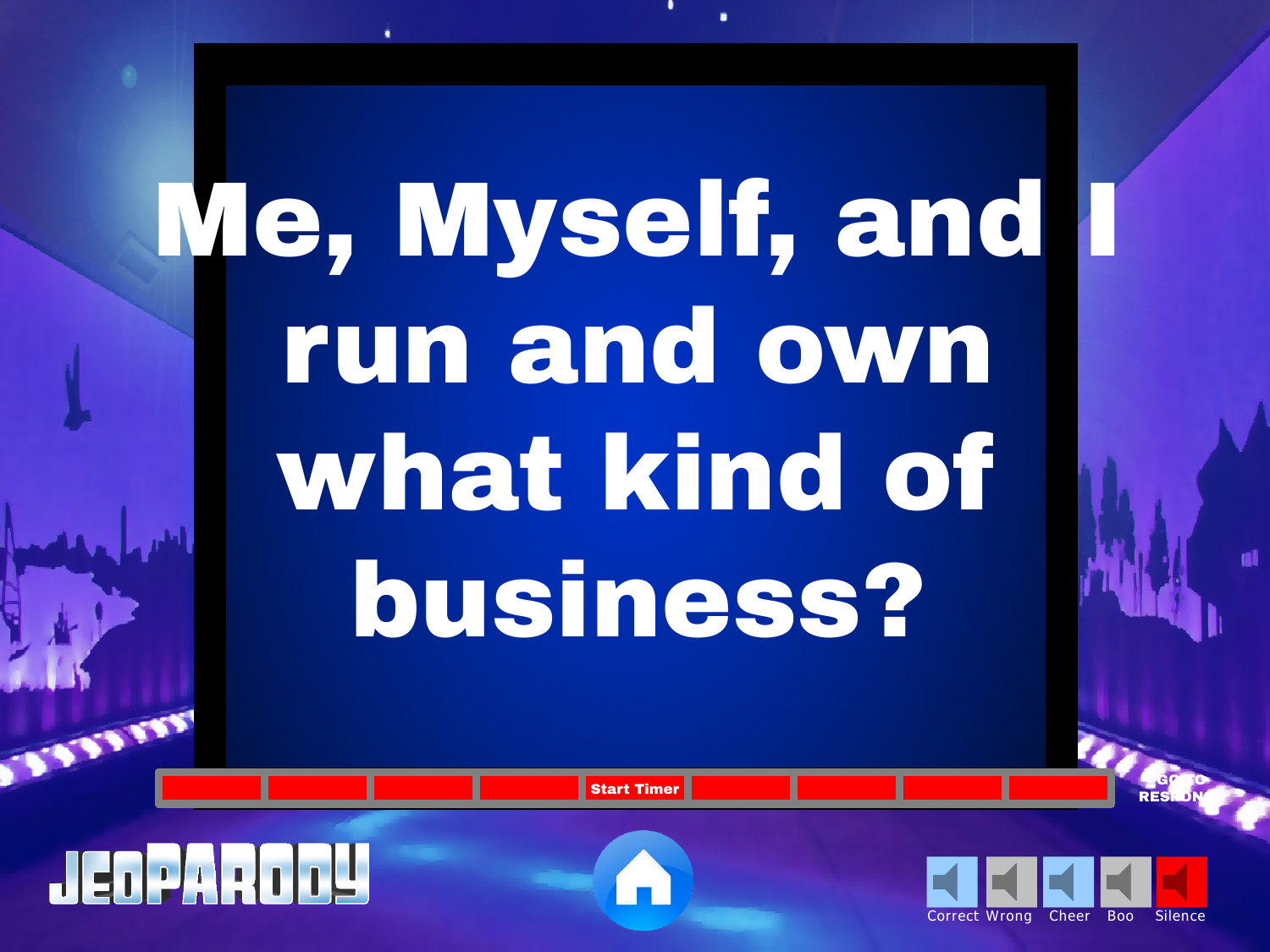

Me, Myself, and I run and own what kind of business?